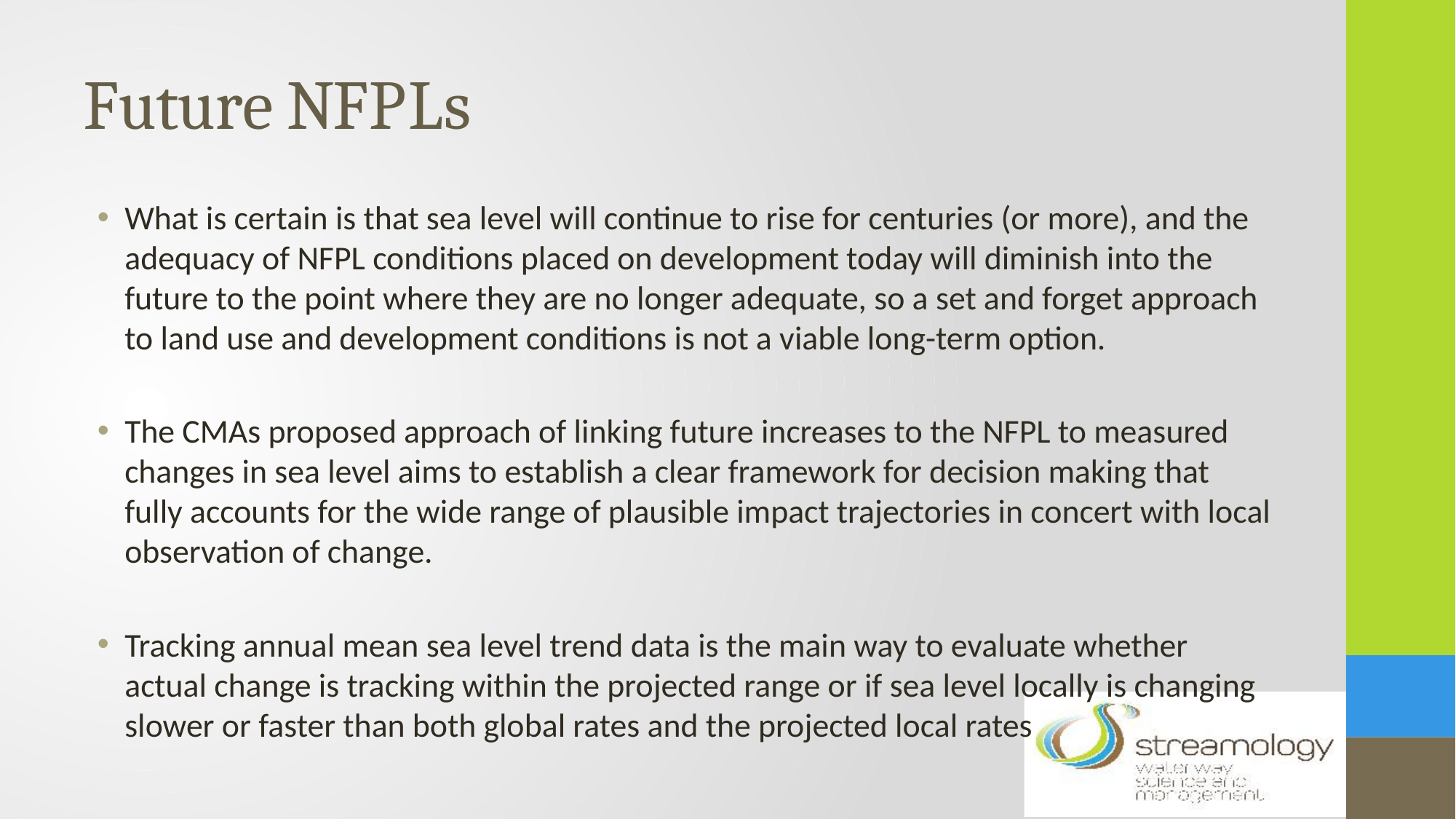

# Future NFPLs
What is certain is that sea level will continue to rise for centuries (or more), and the adequacy of NFPL conditions placed on development today will diminish into the future to the point where they are no longer adequate, so a set and forget approach to land use and development conditions is not a viable long-term option.

The CMAs proposed approach of linking future increases to the NFPL to measured changes in sea level aims to establish a clear framework for decision making that fully accounts for the wide range of plausible impact trajectories in concert with local observation of change.

Tracking annual mean sea level trend data is the main way to evaluate whether actual change is tracking within the projected range or if sea level locally is changing slower or faster than both global rates and the projected local rates